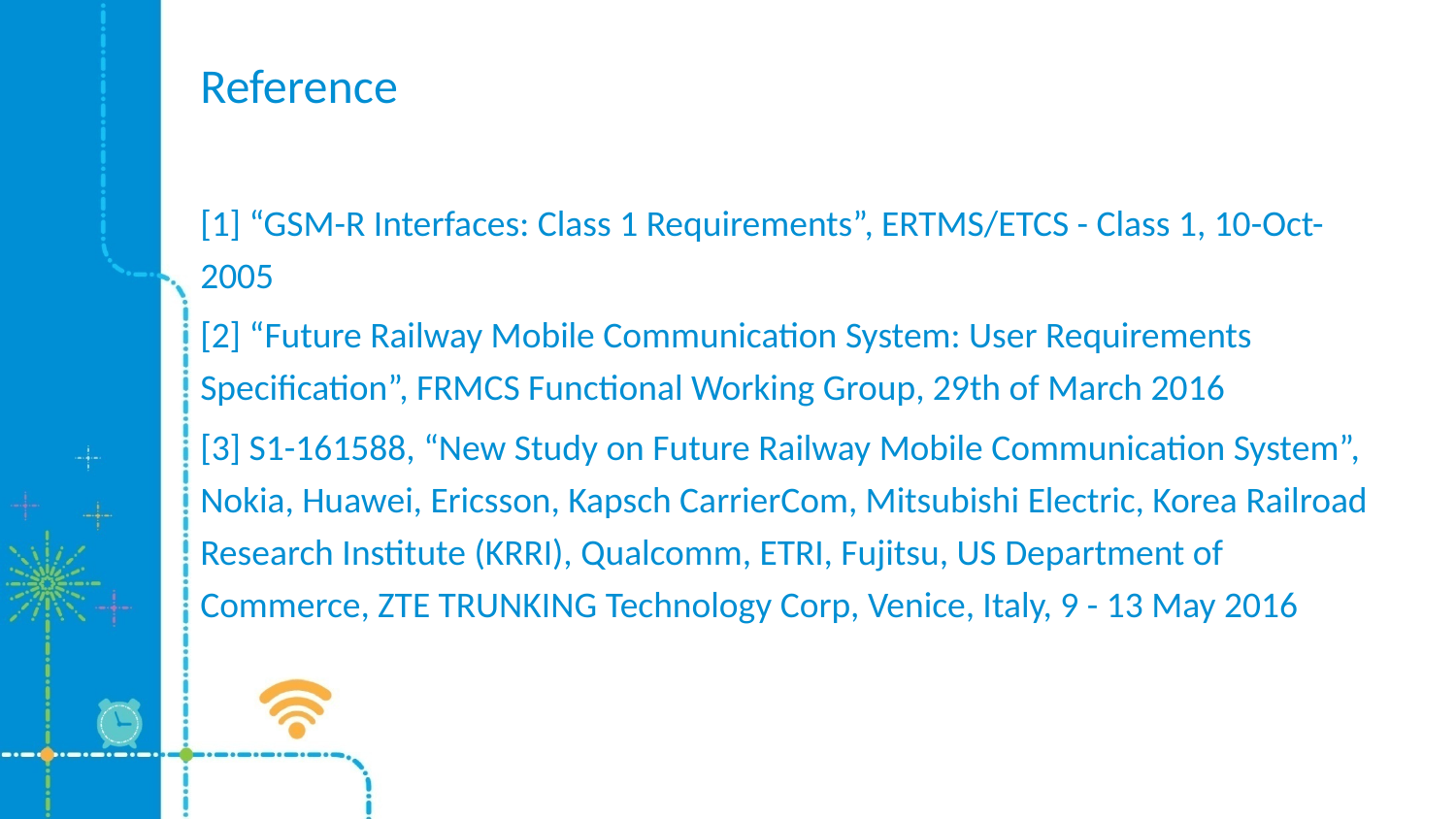

# Reference
[1] “GSM-R Interfaces: Class 1 Requirements”, ERTMS/ETCS - Class 1, 10-Oct-2005
[2] “Future Railway Mobile Communication System: User Requirements Specification”, FRMCS Functional Working Group, 29th of March 2016
[3] S1-161588, “New Study on Future Railway Mobile Communication System”, Nokia, Huawei, Ericsson, Kapsch CarrierCom, Mitsubishi Electric, Korea Railroad Research Institute (KRRI), Qualcomm, ETRI, Fujitsu, US Department of Commerce, ZTE TRUNKING Technology Corp, Venice, Italy, 9 - 13 May 2016